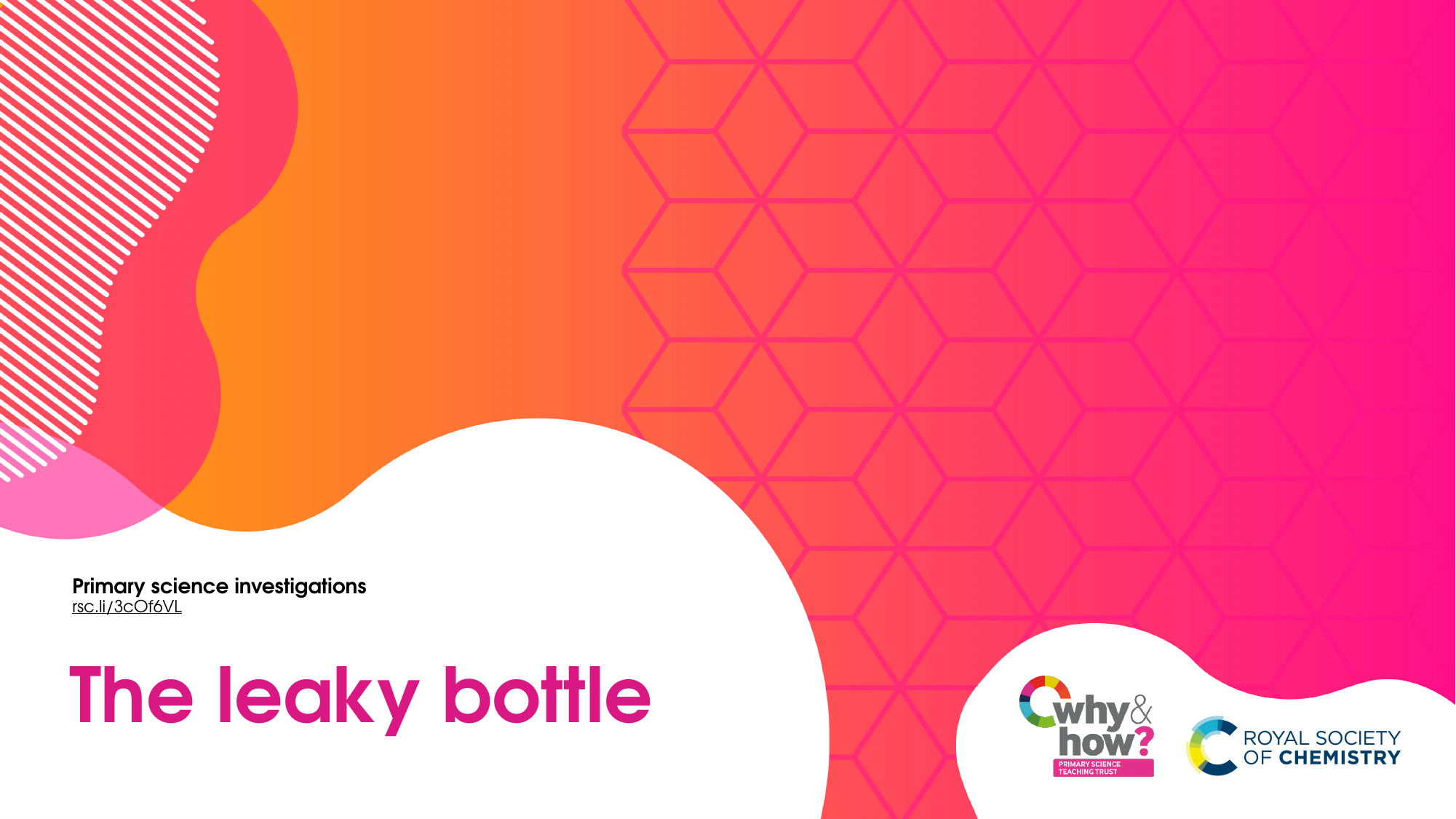

# Primary science investigations rsc.li/3cOf6VL
The leaky bottle